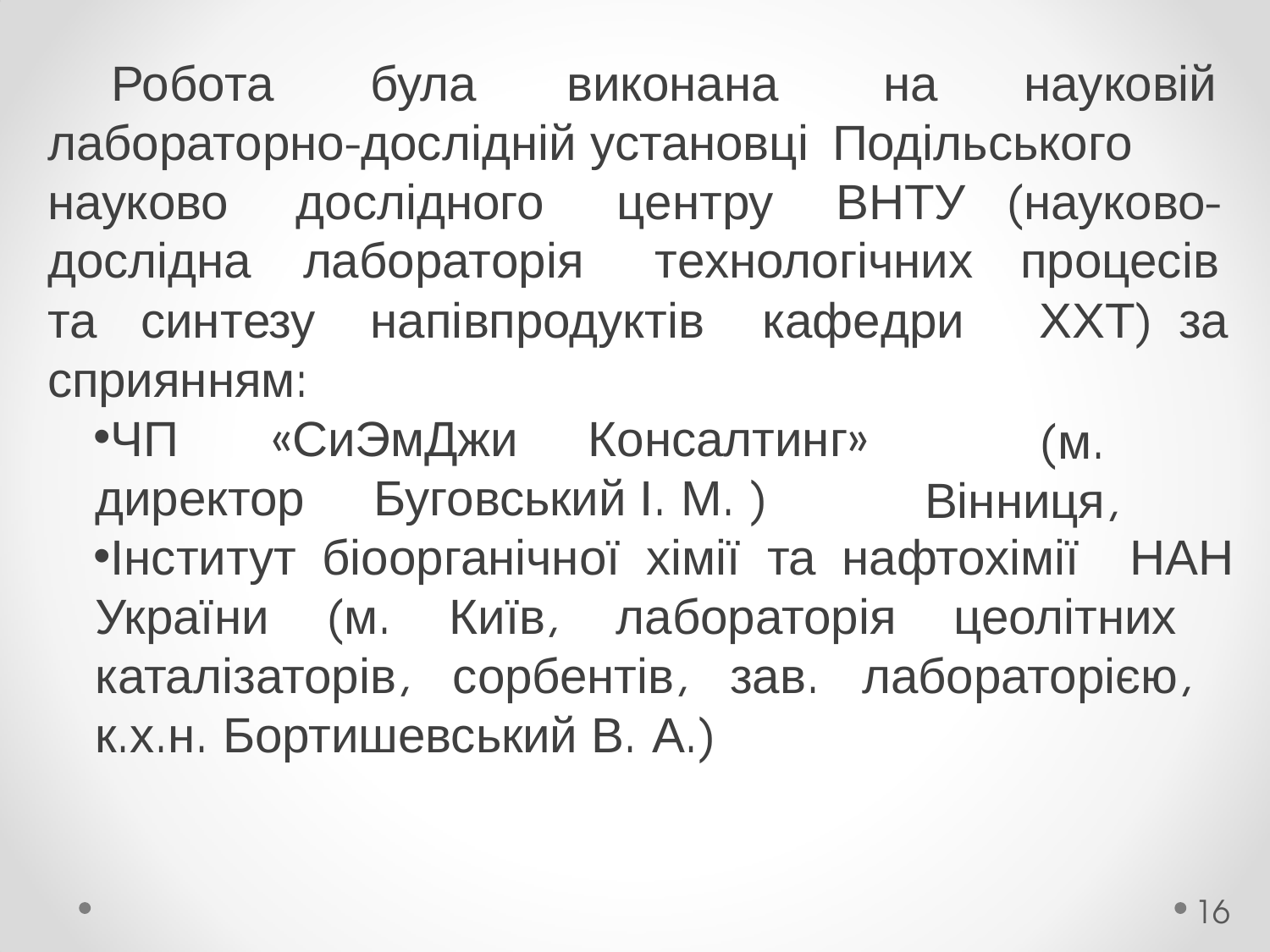

Робота	була
виконана	на	науковій
лабораторно-дослідній установці Подільського
науково
дослідна
дослідного	центру	ВНТУ
лабораторія	технологічних
(науково-
процесів
та	синтезу	напівпродуктів
сприянням:
кафедри
ХХТ)	за

(м.	Вінниця,
ЧП	«СиЭмДжи	Консалтинг»  директор	Буговський І. М. )
Інститут біоорганічної хімії та нафтохімії  НАН України (м. Київ, лабораторія цеолітних  каталізаторів, сорбентів, зав. лабораторією,  к.х.н. Бортишевський В. А.)
16